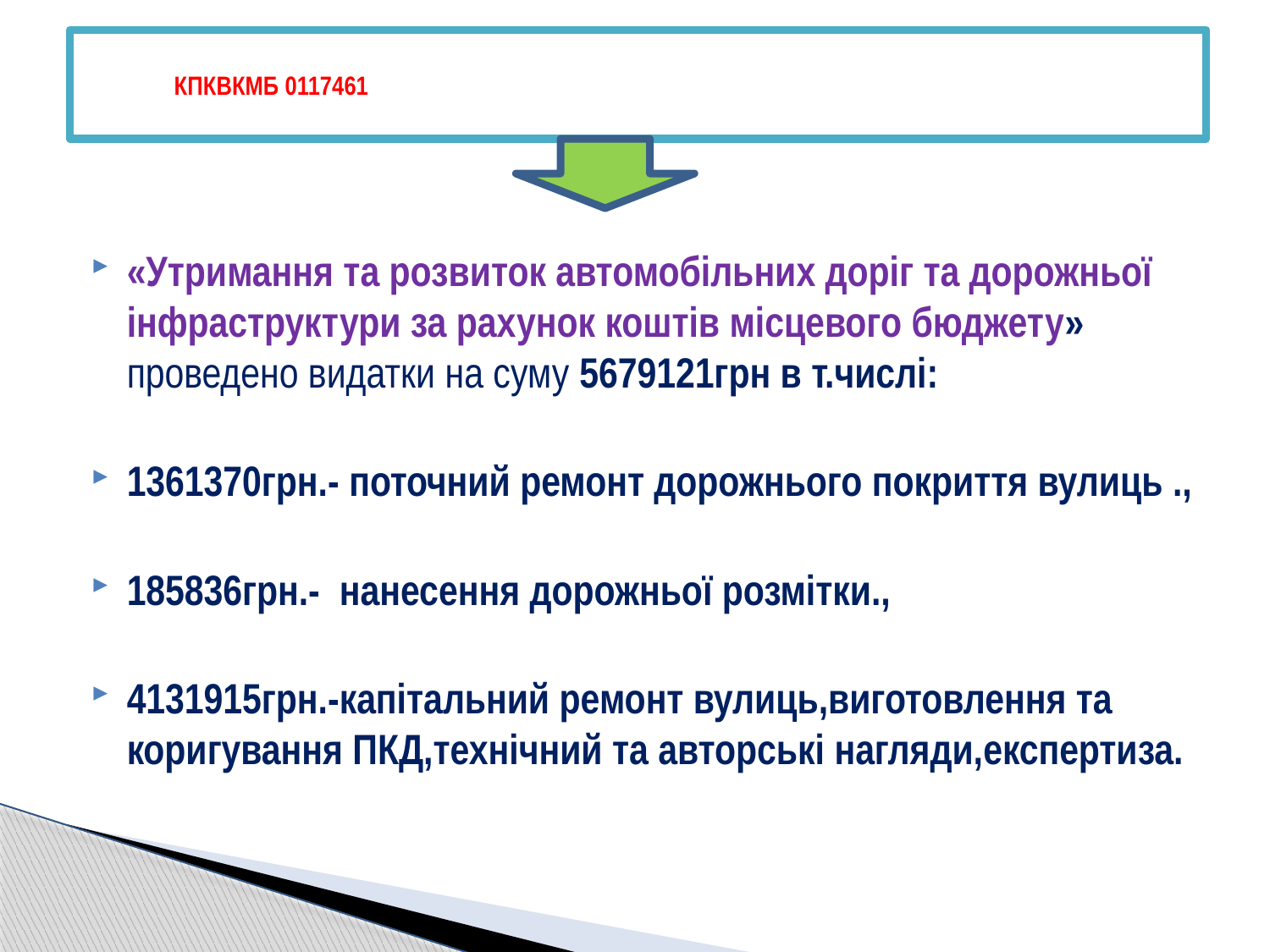

# КПКВКМБ 0117461

«Утримання та розвиток автомобільних доріг та дорожньої інфраструктури за рахунок коштів місцевого бюджету» проведено видатки на суму 5679121грн в т.числі:
1361370грн.- поточний ремонт дорожнього покриття вулиць .,
185836грн.-  нанесення дорожньої розмітки.,
4131915грн.-капітальний ремонт вулиць,виготовлення та коригування ПКД,технічний та авторські нагляди,експертиза.